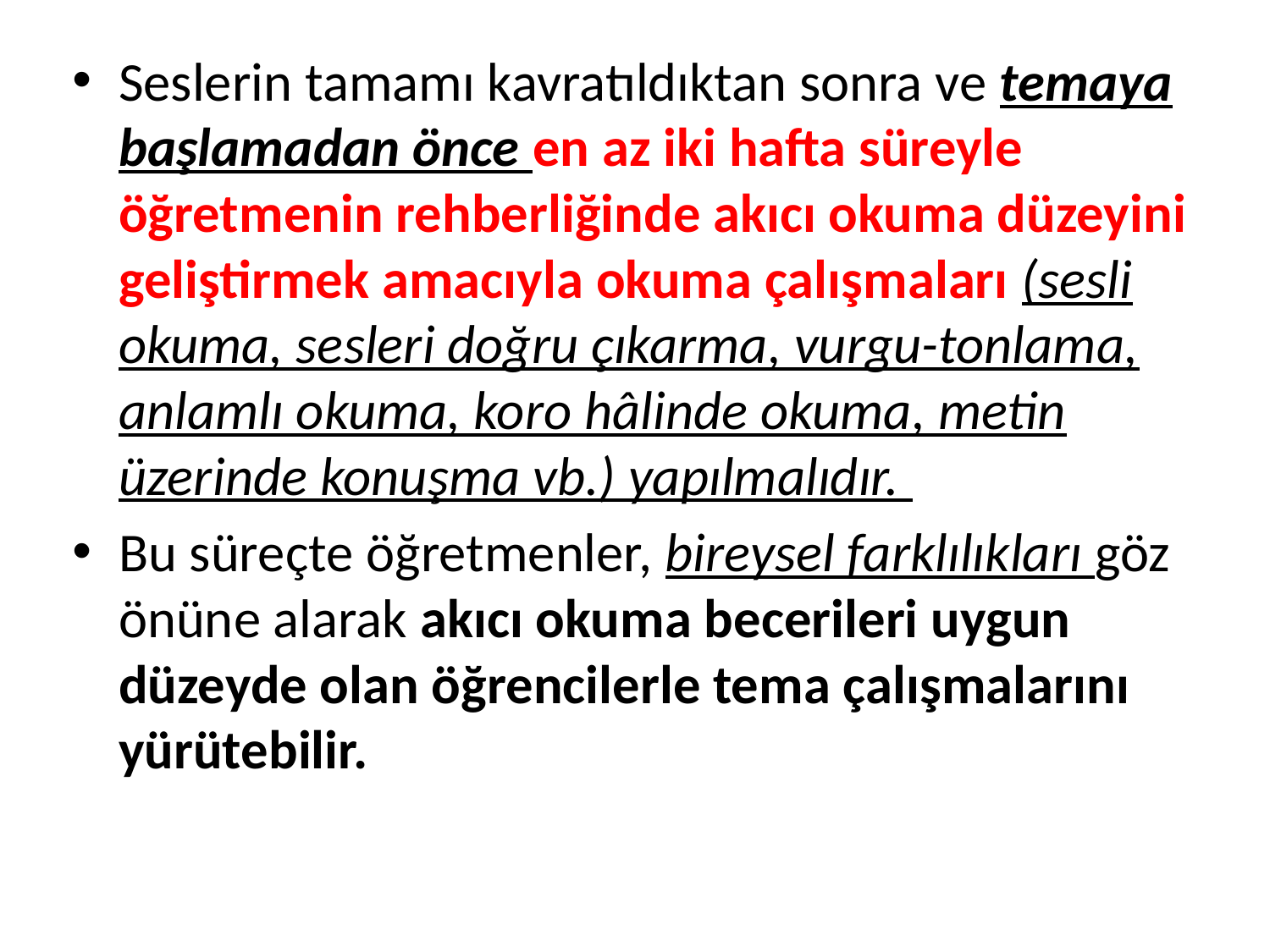

Seslerin tamamı kavratıldıktan sonra ve temaya başlamadan önce en az iki hafta süreyle öğretmenin rehberliğinde akıcı okuma düzeyini geliştirmek amacıyla okuma çalışmaları (sesli okuma, sesleri doğru çıkarma, vurgu-tonlama, anlamlı okuma, koro hâlinde okuma, metin üzerinde konuşma vb.) yapılmalıdır.
Bu süreçte öğretmenler, bireysel farklılıkları göz önüne alarak akıcı okuma becerileri uygun düzeyde olan öğrencilerle tema çalışmalarını yürütebilir.